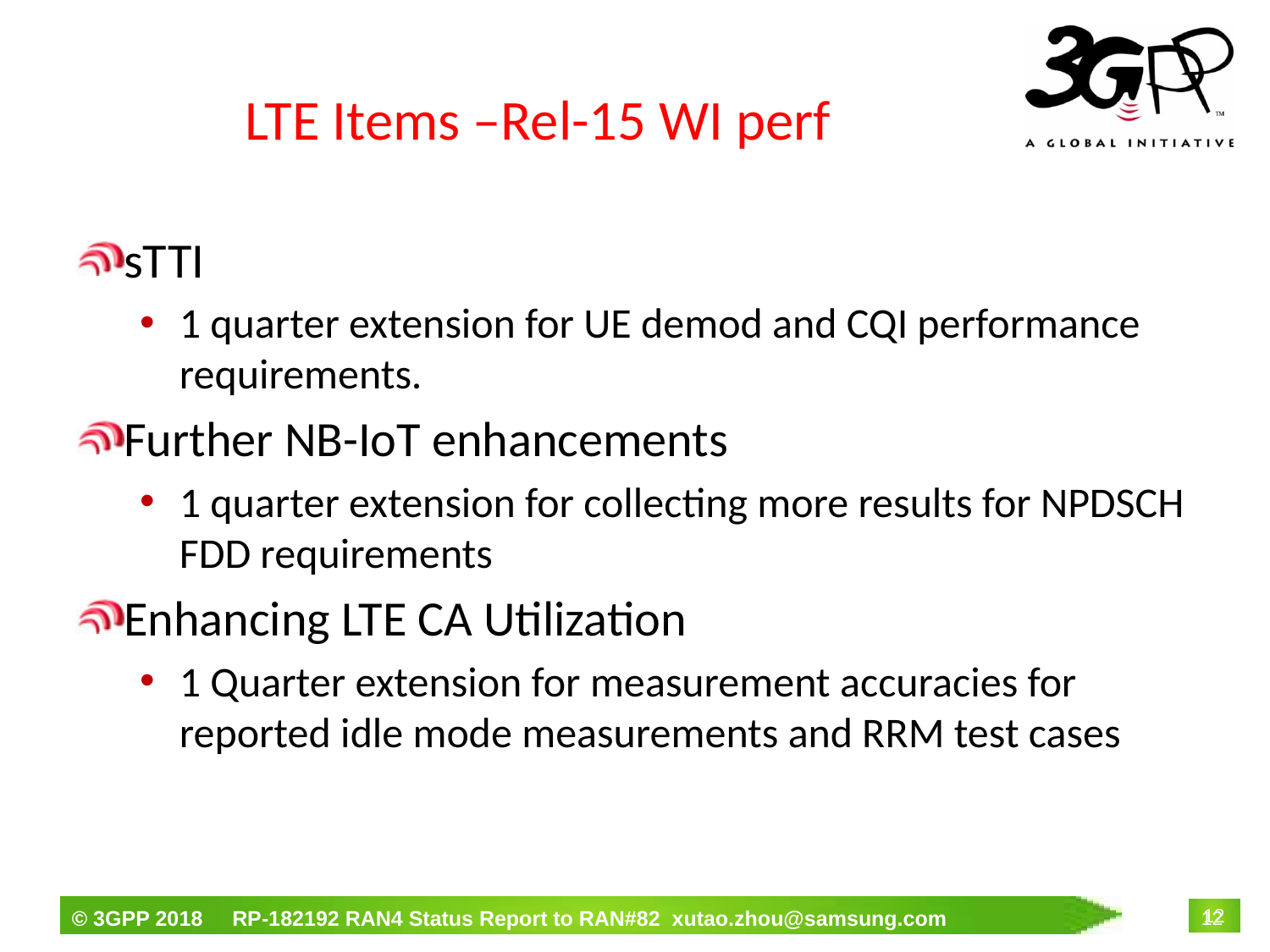

# LTE Items –Rel-15 WI perf
sTTI
1 quarter extension for UE demod and CQI performance requirements.
Further NB-IoT enhancements
1 quarter extension for collecting more results for NPDSCH FDD requirements
Enhancing LTE CA Utilization
1 Quarter extension for measurement accuracies for reported idle mode measurements and RRM test cases

12